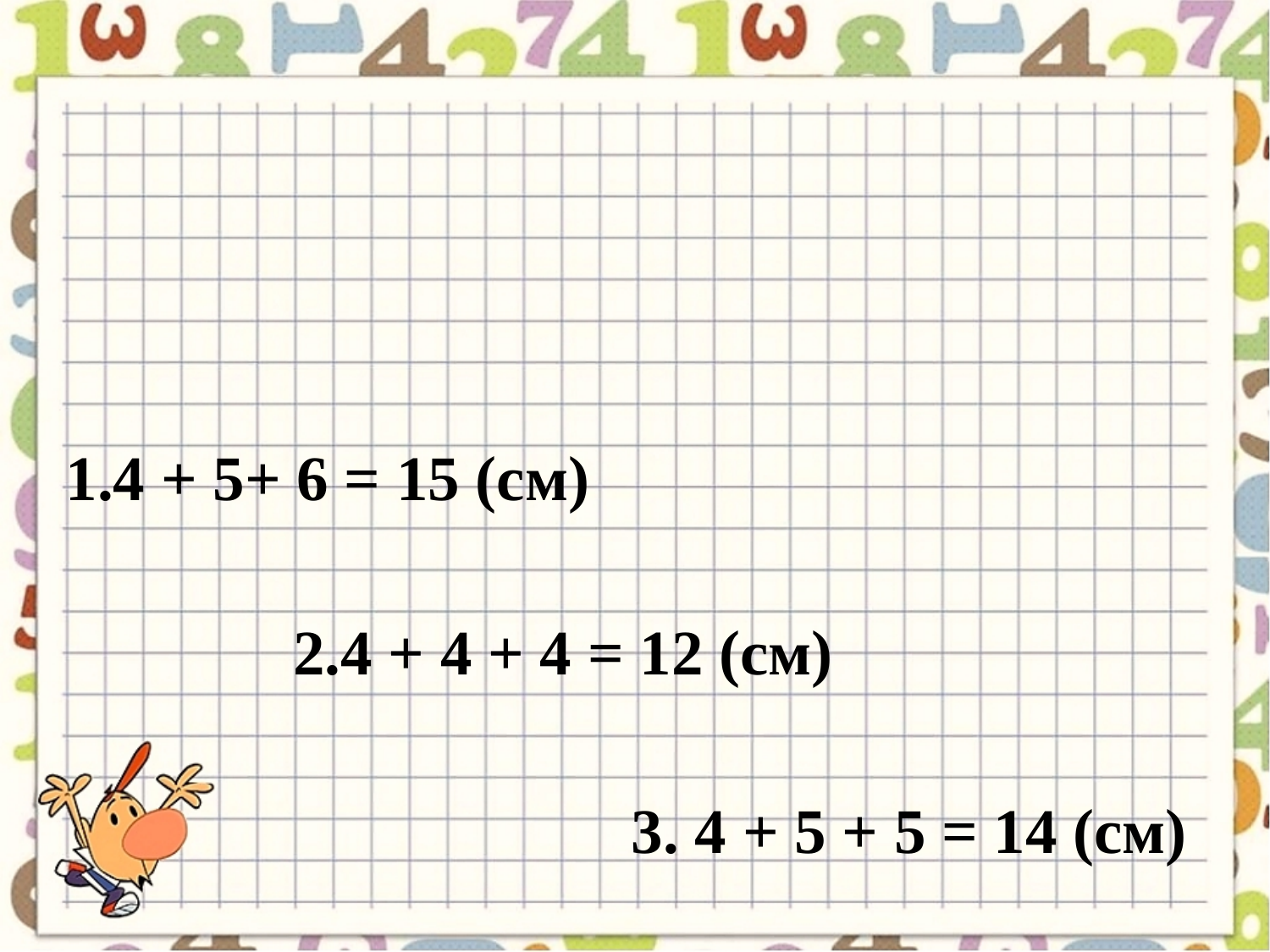

1.4 + 5+ 6 = 15 (см)
2.4 + 4 + 4 = 12 (см)
3. 4 + 5 + 5 = 14 (см)